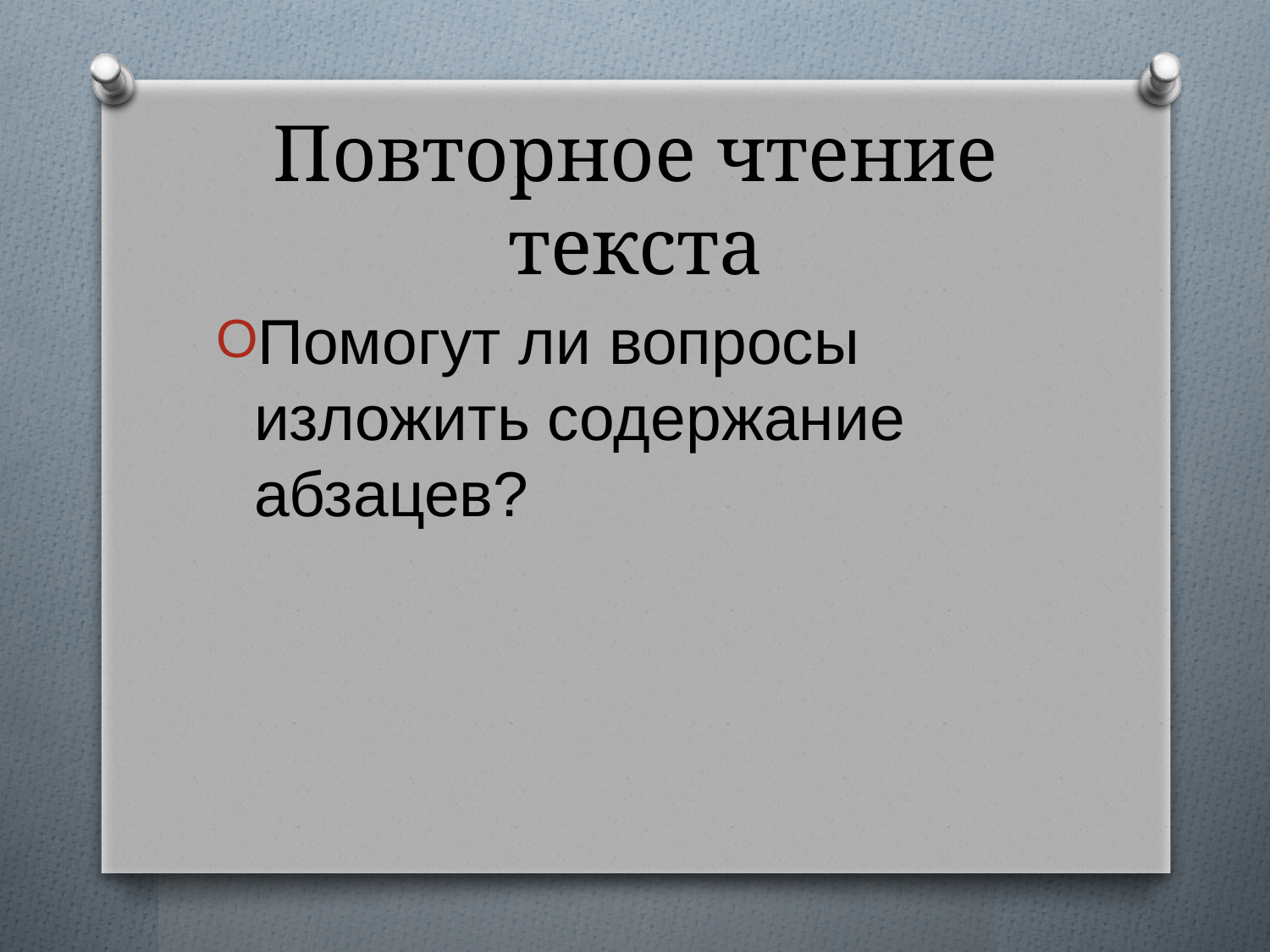

# Повторное чтение текста
Помогут ли вопросы изложить содержание абзацев?